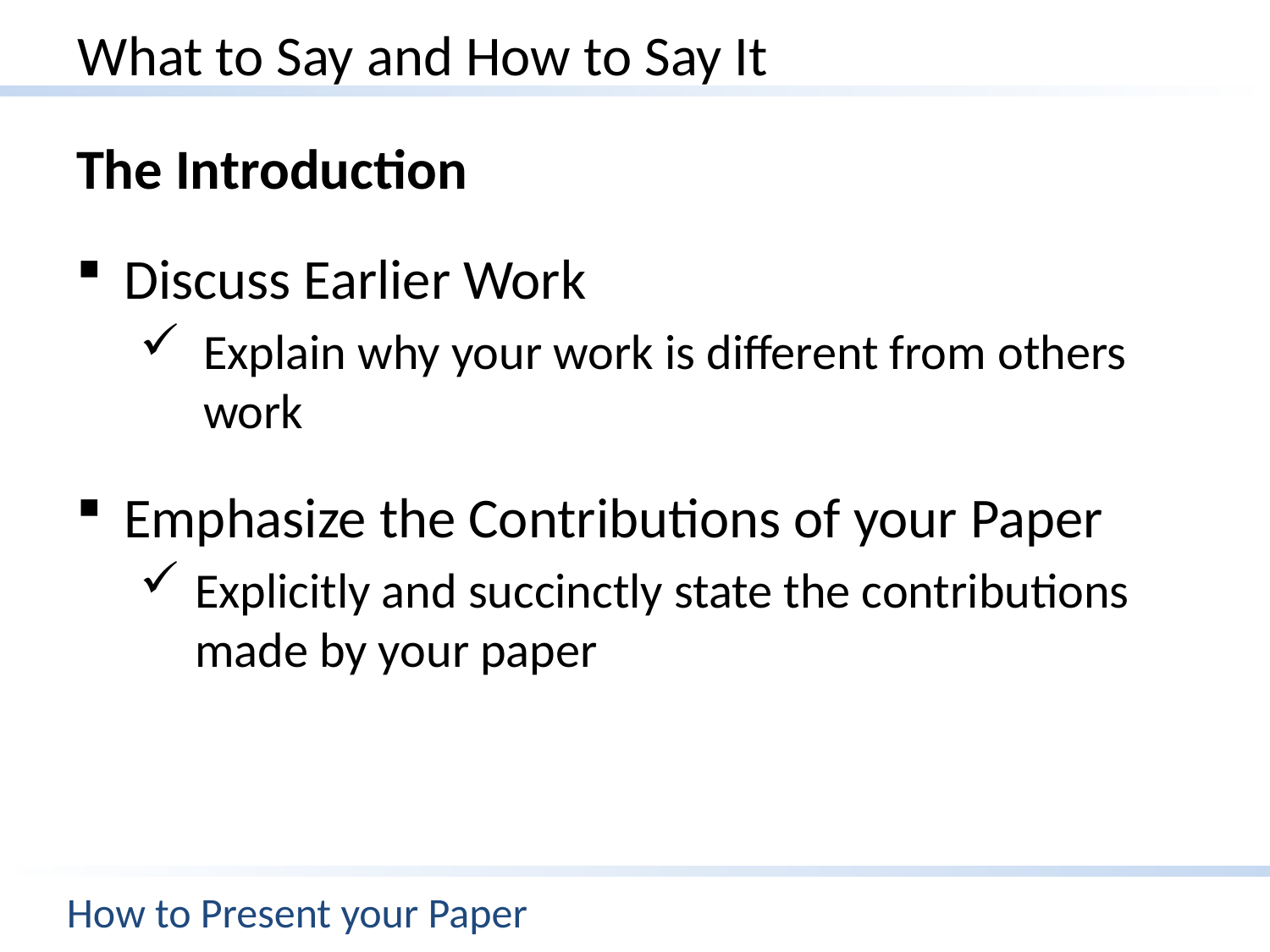

# What to Say and How to Say It

The Introduction
Discuss Earlier Work
Explain why your work is different from others work
Emphasize the Contributions of your Paper
Explicitly and succinctly state the contributions made by your paper
How to Present your Paper